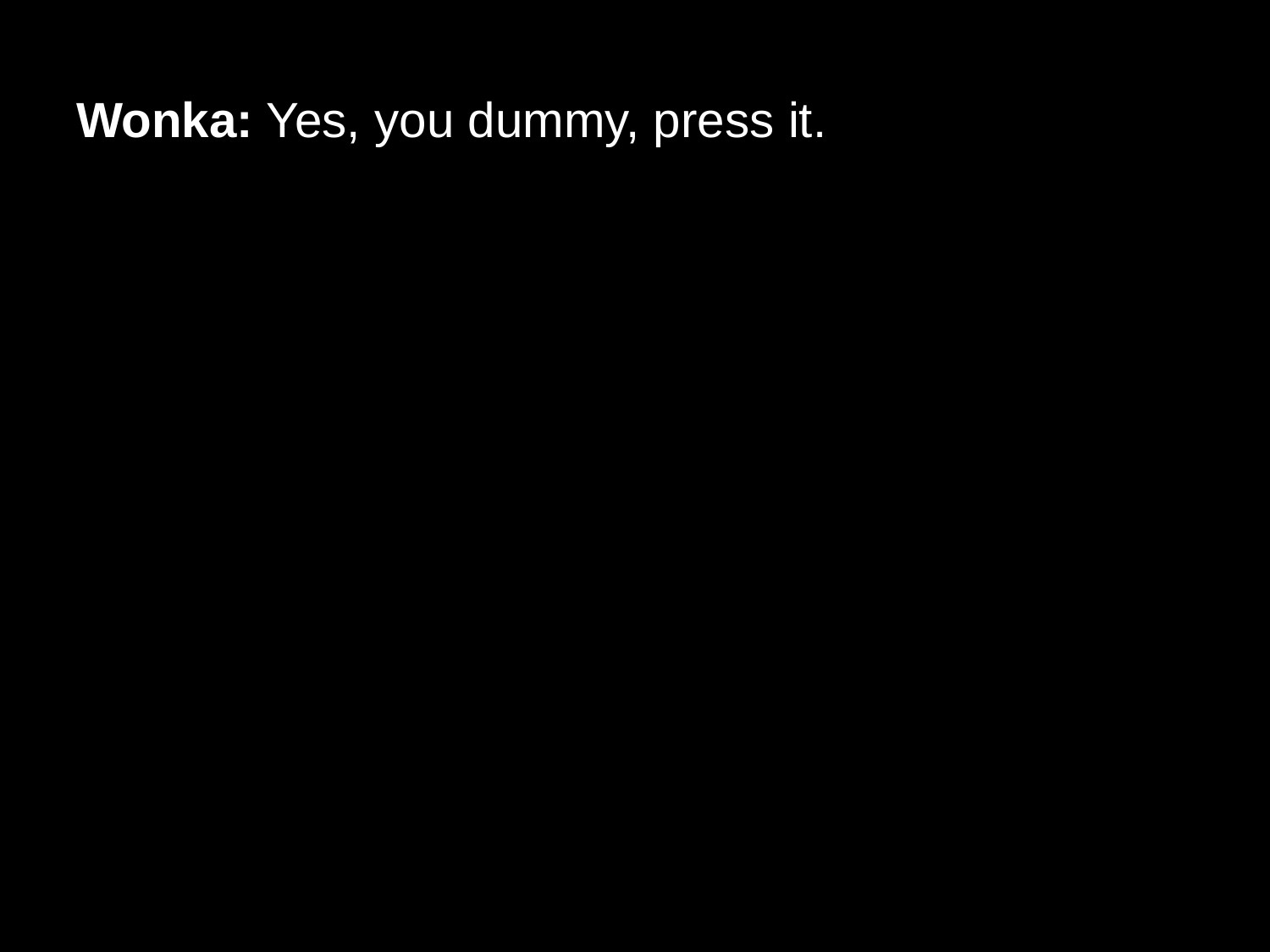

# Wonka: Yes, you dummy, press it.